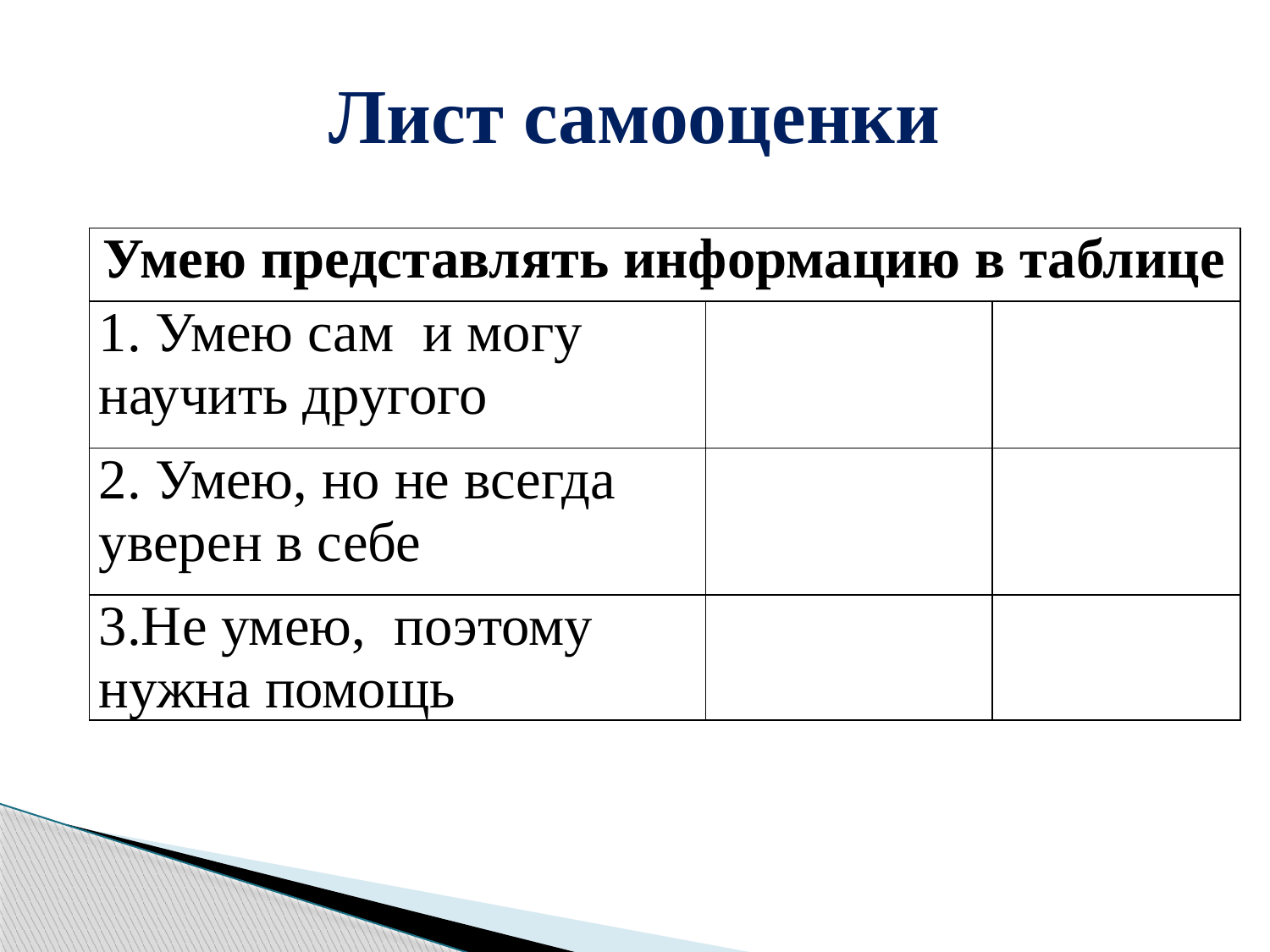

# Лист самооценки
| Умею представлять информацию в таблице |  |  |
| --- | --- | --- |
| 1. Умею сам и могу научить другого |  |  |
| 2. Умею, но не всегда уверен в себе |  |  |
| 3.Не умею, поэтому нужна помощь |  |  |